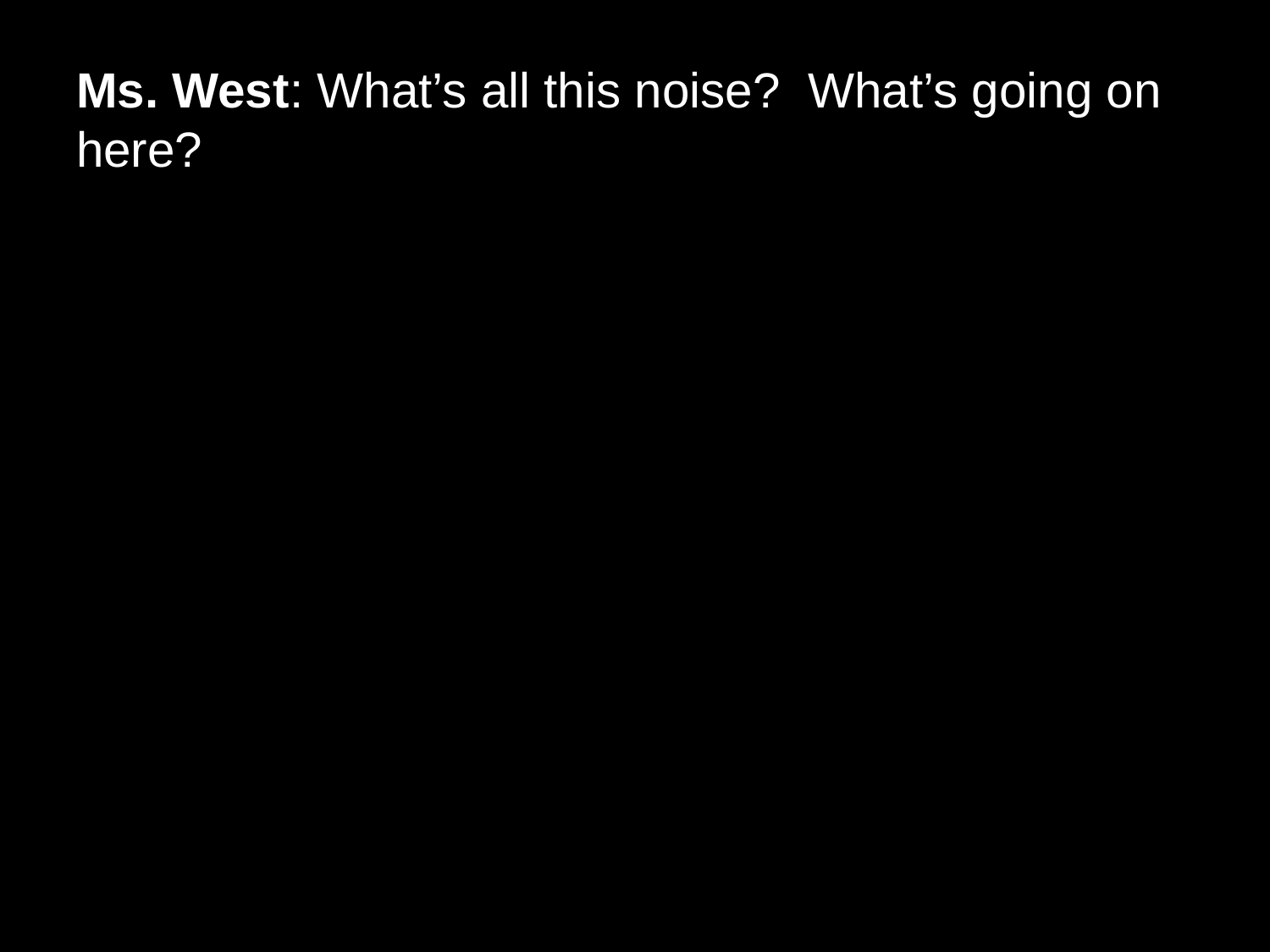

# Ms. West: What’s all this noise?  What’s going on here?